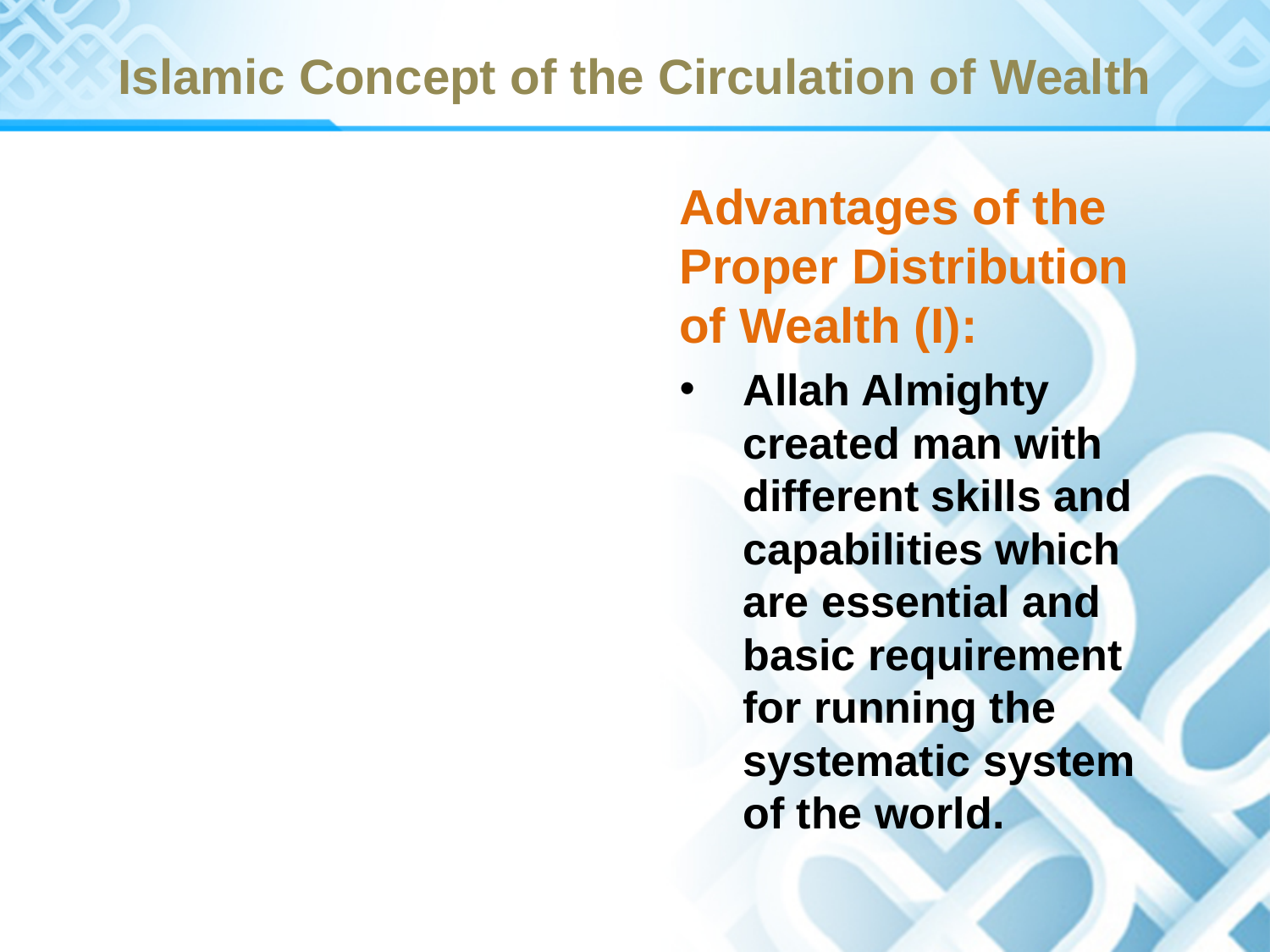

# Islamic Concept of the Circulation of Wealth
Advantages of the Proper Distribution of Wealth (I):
Allah Almighty created man with different skills and capabilities which are essential and basic requirement for running the systematic system of the world.